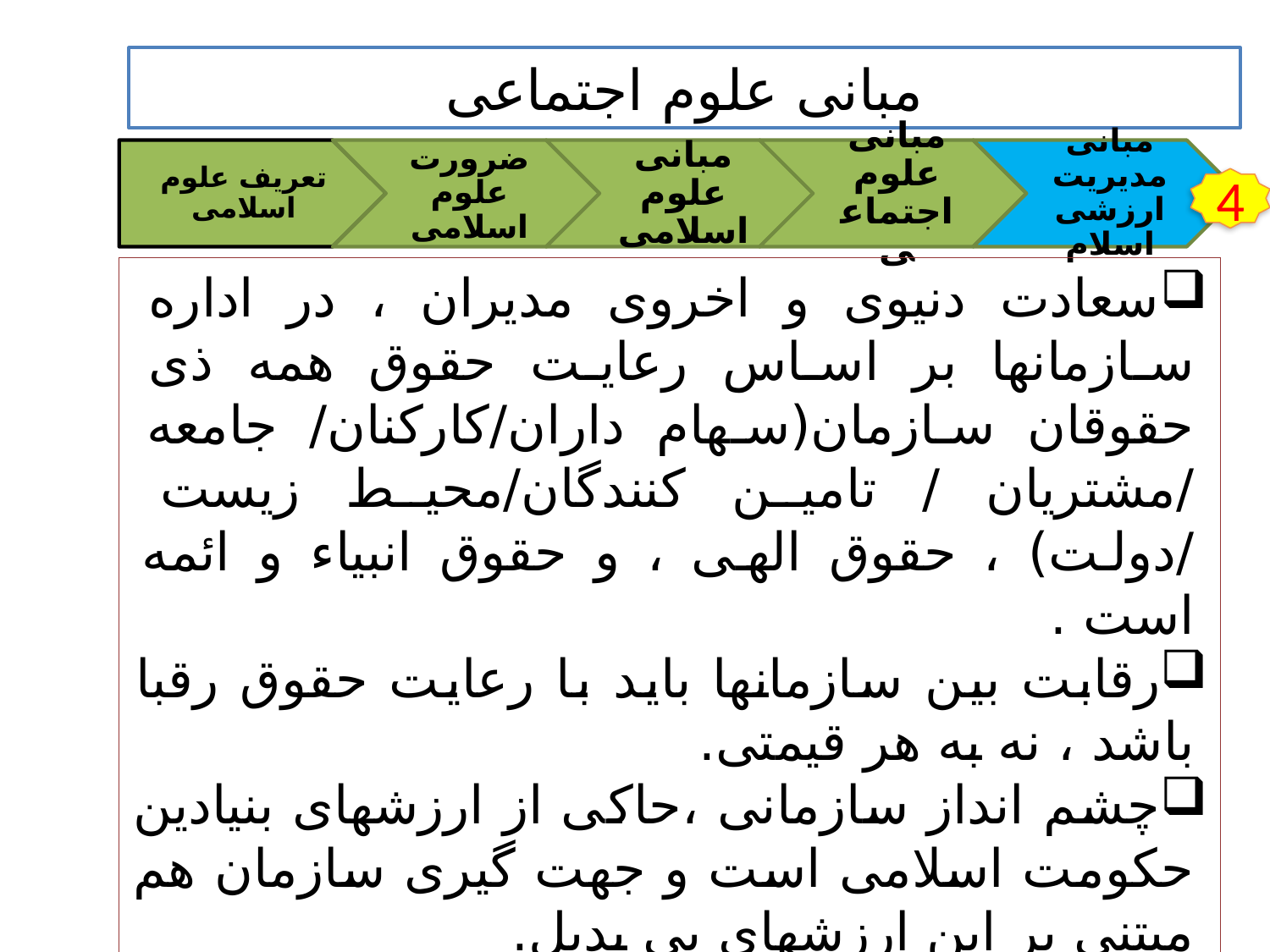

مبانی علوم اجتماعی
تعریف علوم اسلامی
ضرورت علوم اسلامی
مبانی علوم اسلامی
مبانی علوم اجتماعی
مبانی مدیریت ارزشی اسلام
4
سعادت دنیوی و اخروی مدیران ، در اداره سازمانها بر اساس رعایت حقوق همه ذی حقوقان سازمان(سهام داران/کارکنان/ جامعه /مشتریان / تامین کنندگان/محیط زیست /دولت) ، حقوق الهی ، و حقوق انبیاء و ائمه است .
رقابت بین سازمانها باید با رعایت حقوق رقبا باشد ، نه به هر قیمتی.
چشم انداز سازمانی ،حاکی از ارزشهای بنیادین حکومت اسلامی است و جهت گیری سازمان هم مبتنی بر این ارزشهای بی بدیل.